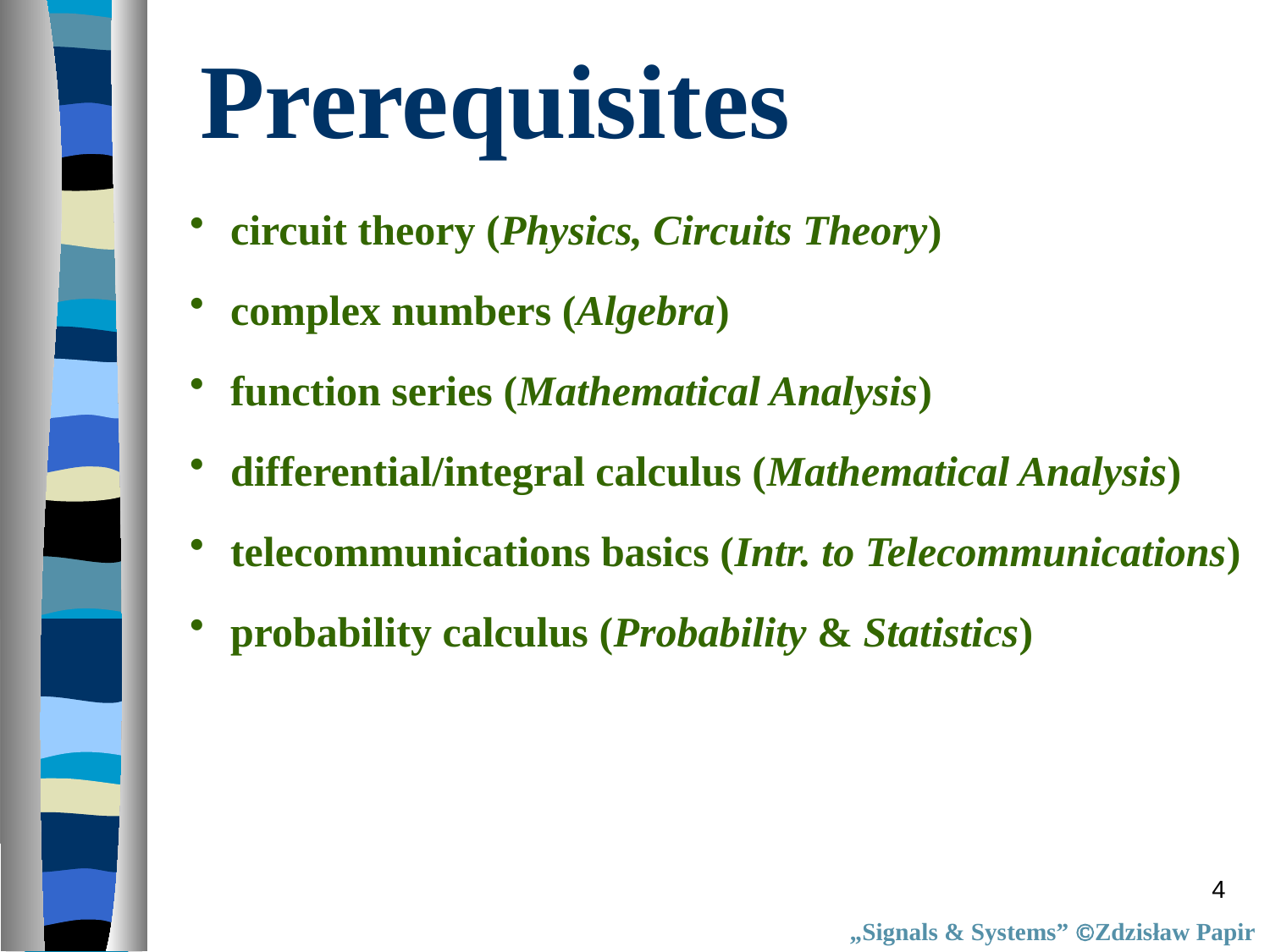

Prerequisites
 circuit theory (Physics, Circuits Theory)
 complex numbers (Algebra)
 function series (Mathematical Analysis)
 differential/integral calculus (Mathematical Analysis)
 telecommunications basics (Intr. to Telecommunications)
 probability calculus (Probability & Statistics)
4
„Signals & Systems” ©Zdzisław Papir